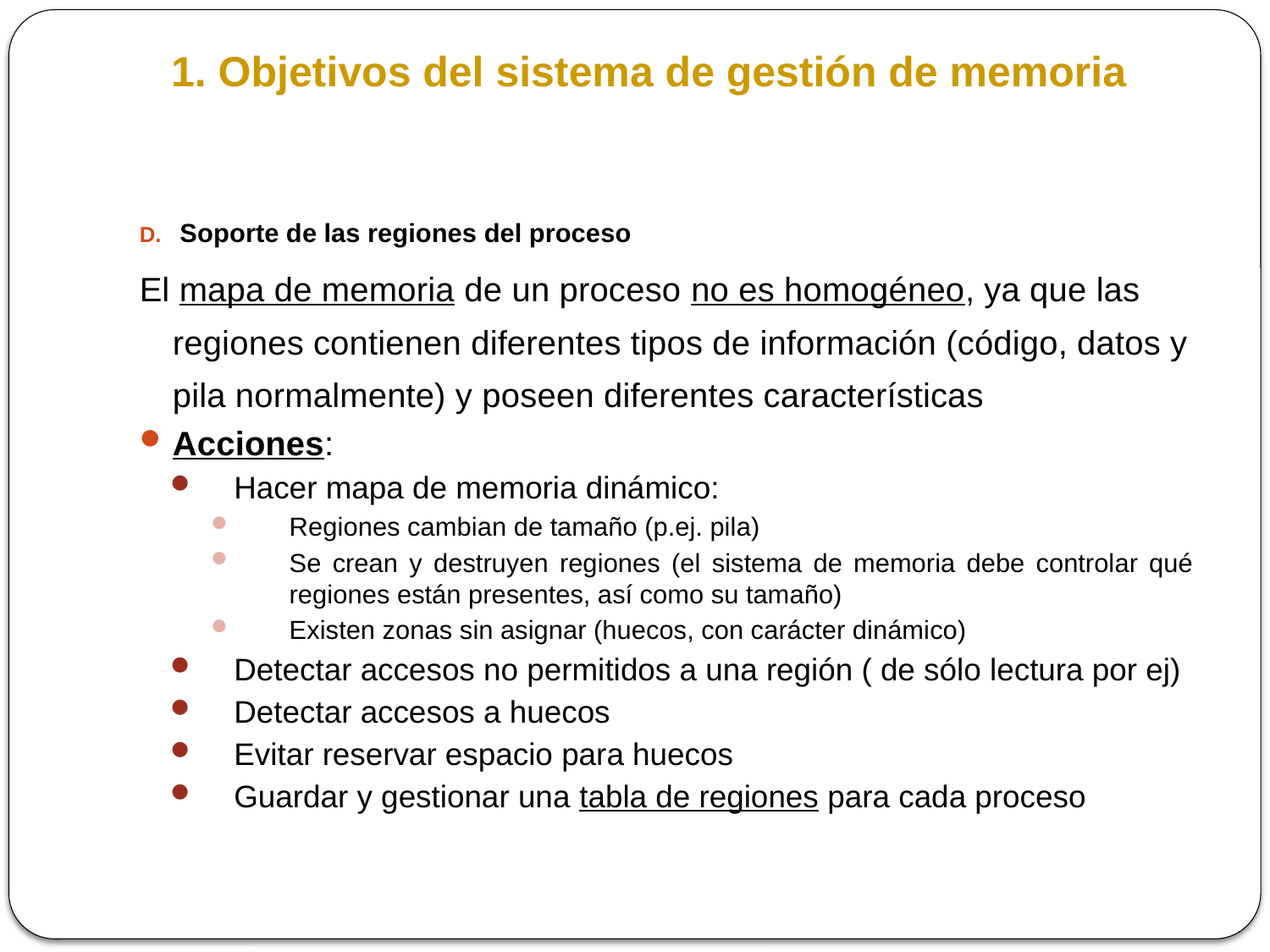

1. Objetivos del sistema de gestión de memoria
 Soporte de las regiones del proceso
El mapa de memoria de un proceso no es homogéneo, ya que las regiones contienen diferentes tipos de información (código, datos y pila normalmente) y poseen diferentes características
Acciones:
Hacer mapa de memoria dinámico:
Regiones cambian de tamaño (p.ej. pila)
Se crean y destruyen regiones (el sistema de memoria debe controlar qué regiones están presentes, así como su tamaño)
Existen zonas sin asignar (huecos, con carácter dinámico)
Detectar accesos no permitidos a una región ( de sólo lectura por ej)
Detectar accesos a huecos
Evitar reservar espacio para huecos
Guardar y gestionar una tabla de regiones para cada proceso